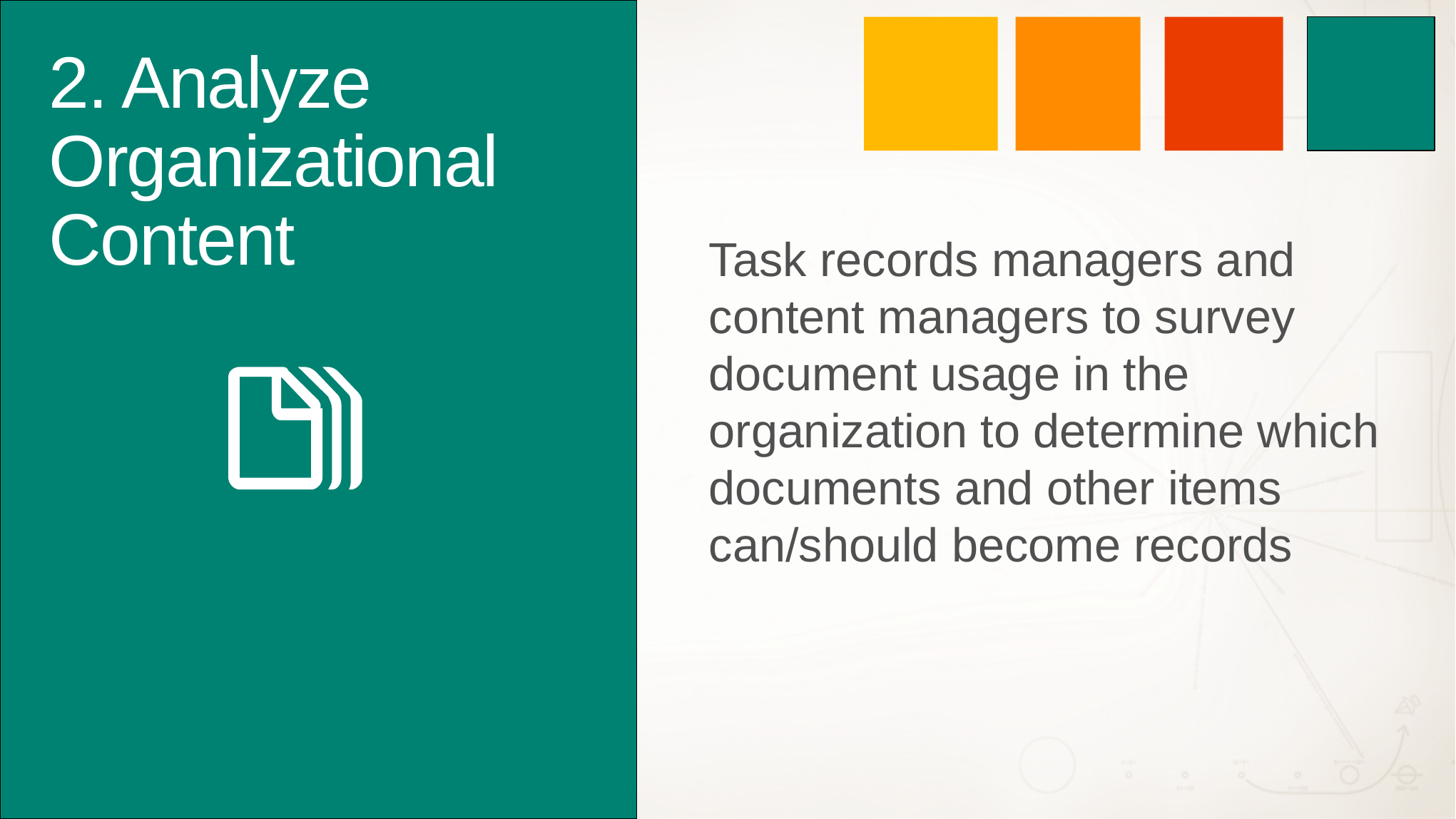

# 2. Analyze Organizational Content
Task records managers and content managers to survey document usage in the organization to determine which documents and other items can/should become records